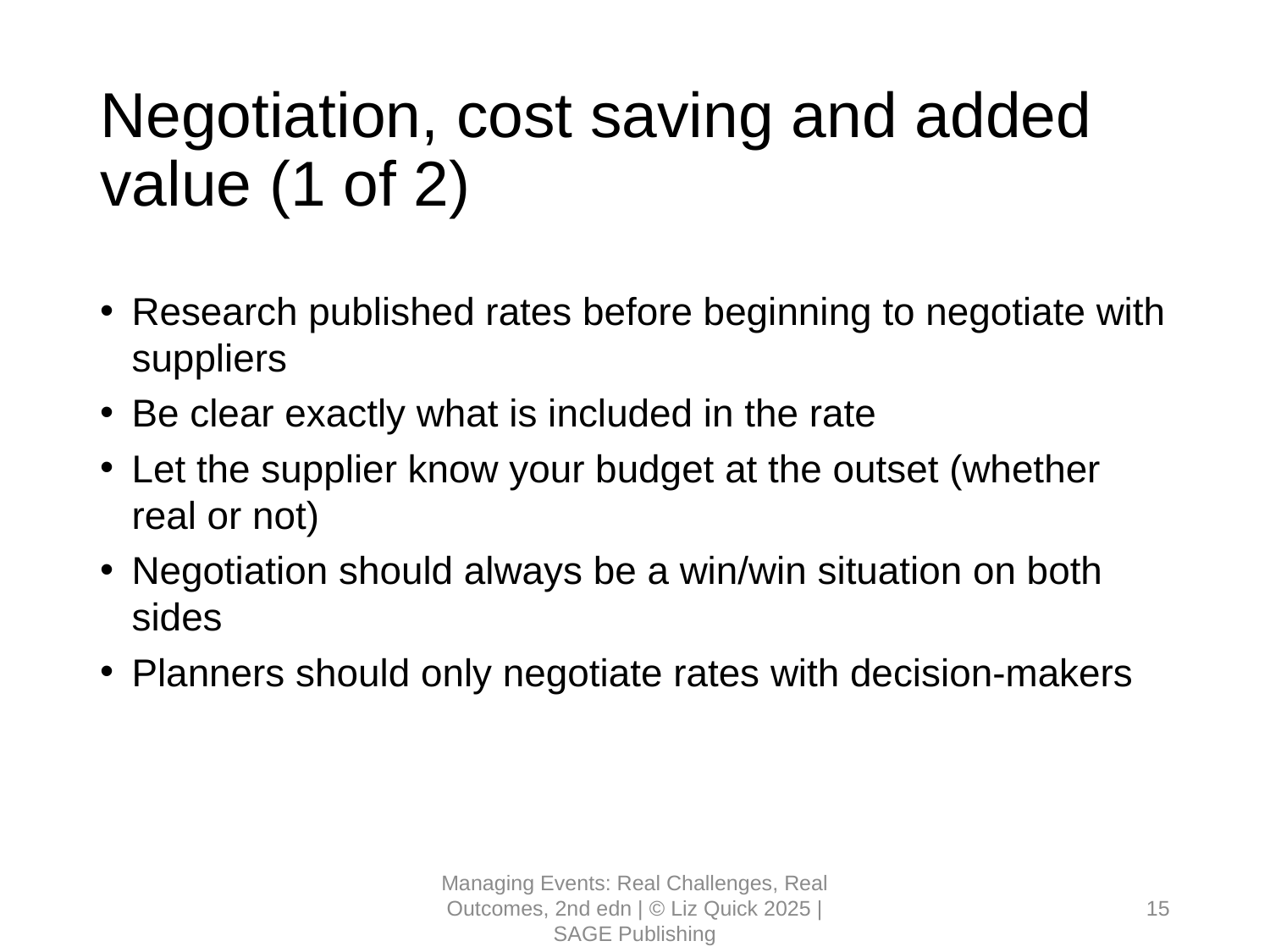

# Negotiation, cost saving and added value (1 of 2)
Research published rates before beginning to negotiate with suppliers
Be clear exactly what is included in the rate
Let the supplier know your budget at the outset (whether real or not)
Negotiation should always be a win/win situation on both sides
Planners should only negotiate rates with decision-makers
Managing Events: Real Challenges, Real Outcomes, 2nd edn | © Liz Quick 2025 | SAGE Publishing
15